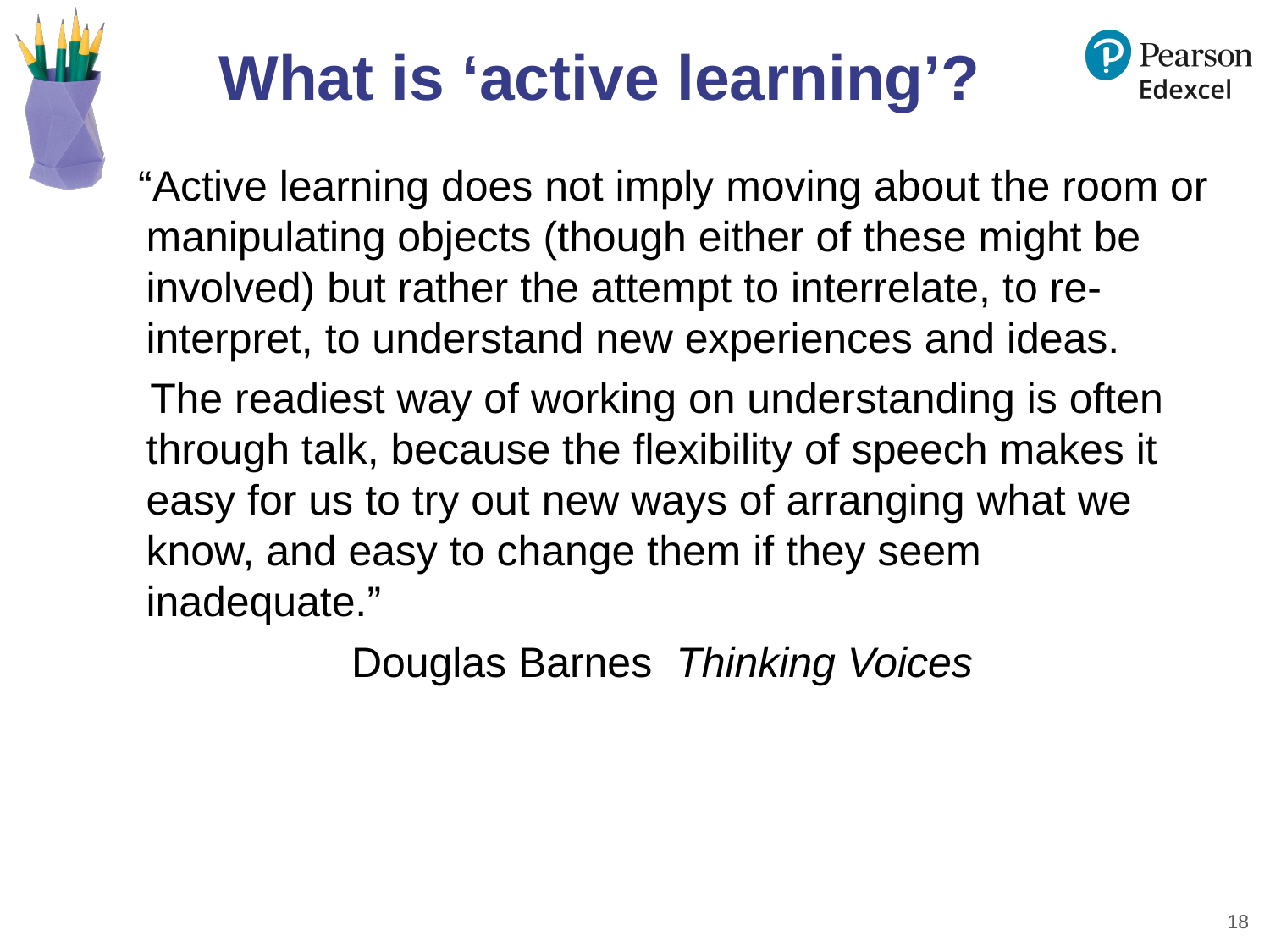

# What is ‘active learning’?
  “Active learning does not imply moving about the room or manipulating objects (though either of these might be involved) but rather the attempt to interrelate, to re-interpret, to understand new experiences and ideas.
   The readiest way of working on understanding is often through talk, because the flexibility of speech makes it easy for us to try out new ways of arranging what we know, and easy to change them if they seem inadequate.”
                    Douglas Barnes  Thinking Voices